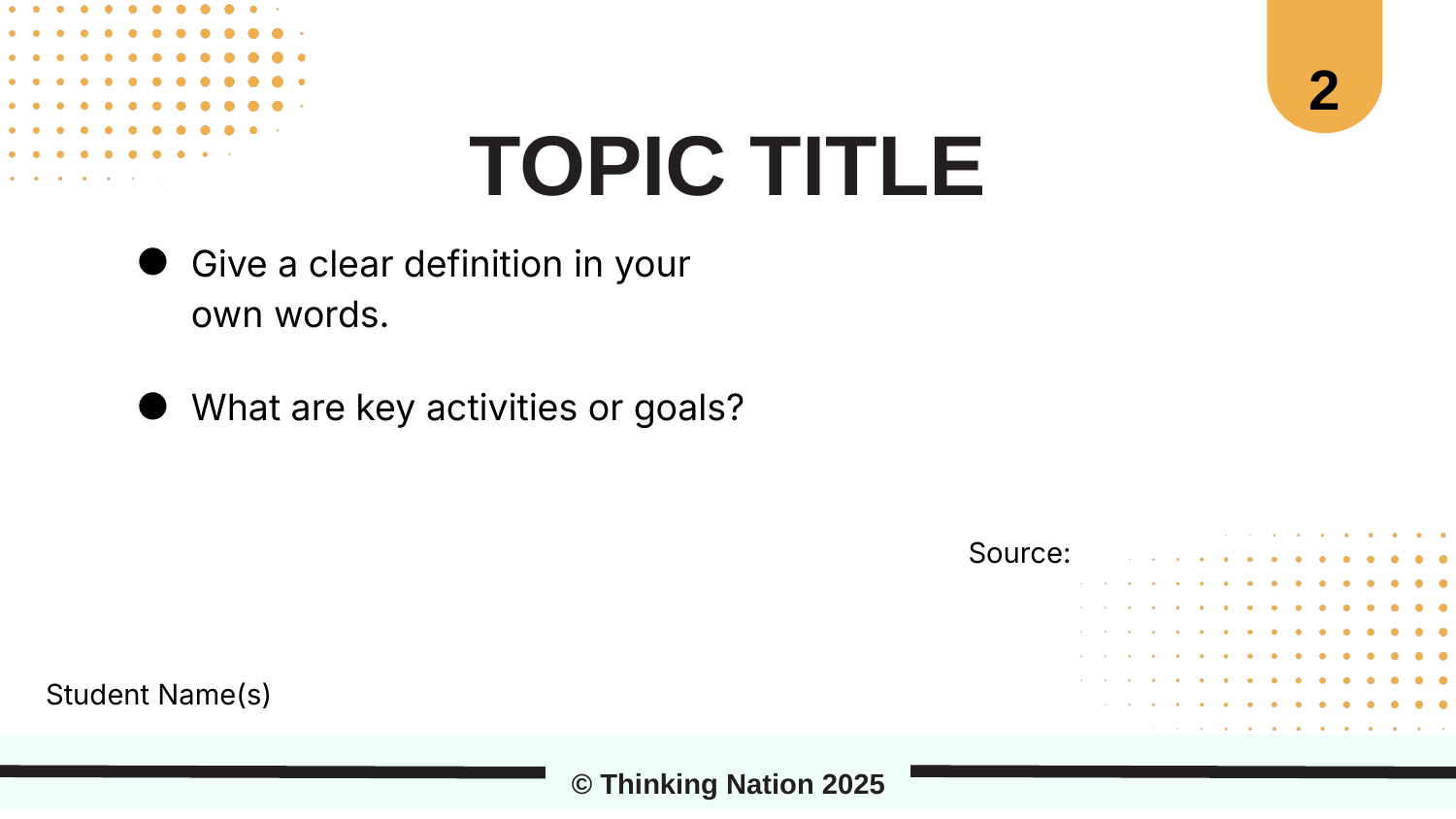

2
TOPIC TITLE
Give a clear definition in your own words.
What are key activities or goals?
Source:

Student Name(s)

© Thinking Nation 2025